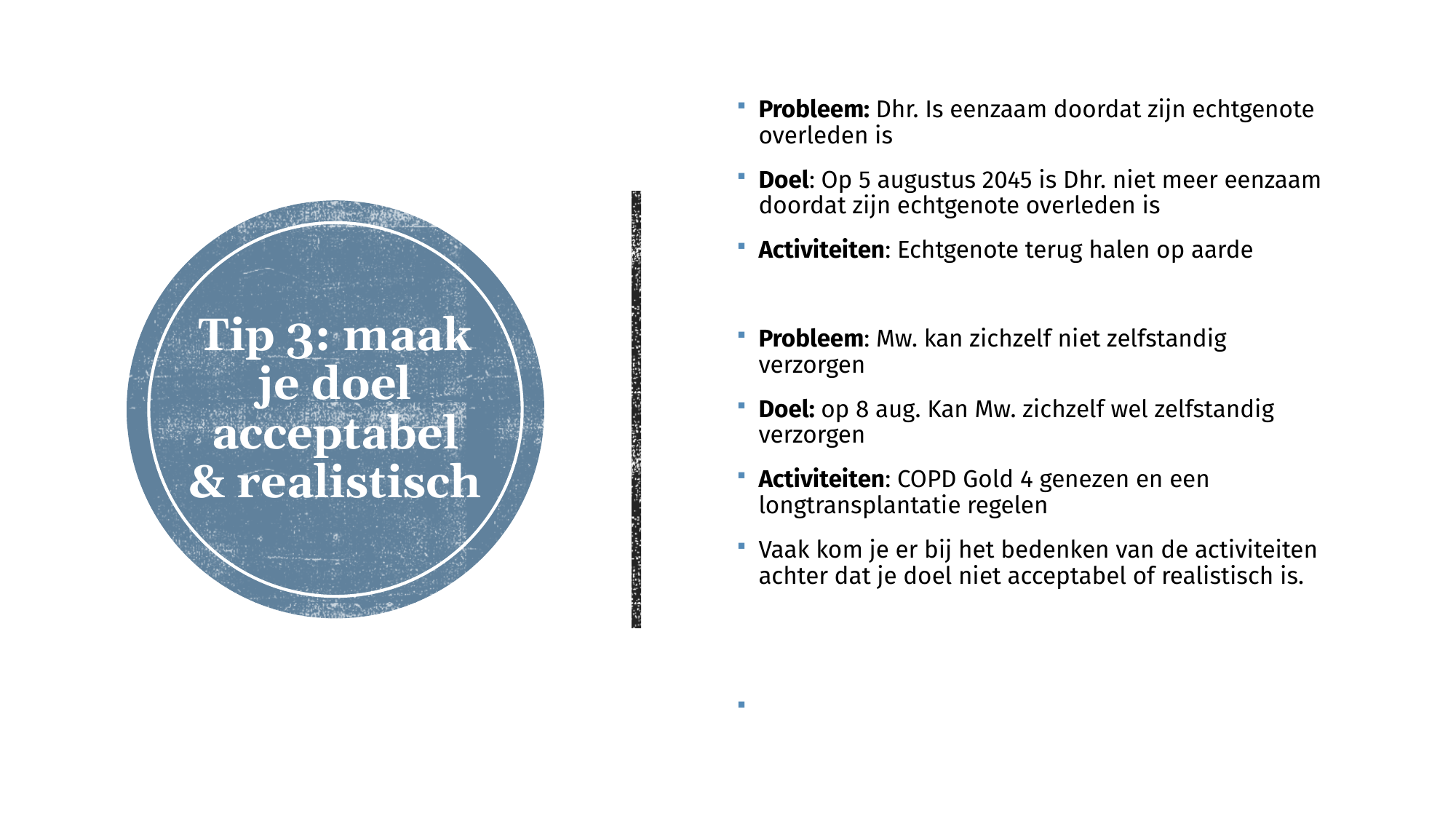

Probleem: Dhr. Is eenzaam doordat zijn echtgenote overleden is
Doel: Op 5 augustus 2045 is Dhr. niet meer eenzaam doordat zijn echtgenote overleden is
Activiteiten: Echtgenote terug halen op aarde

Probleem: Mw. kan zichzelf niet zelfstandig verzorgen
Doel: op 8 aug. Kan Mw. zichzelf wel zelfstandig verzorgen
Activiteiten: COPD Gold 4 genezen en een longtransplantatie regelen
Vaak kom je er bij het bedenken van de activiteiten achter dat je doel niet acceptabel of realistisch is.

# Tip 3: maak je doel acceptabel & realistisch